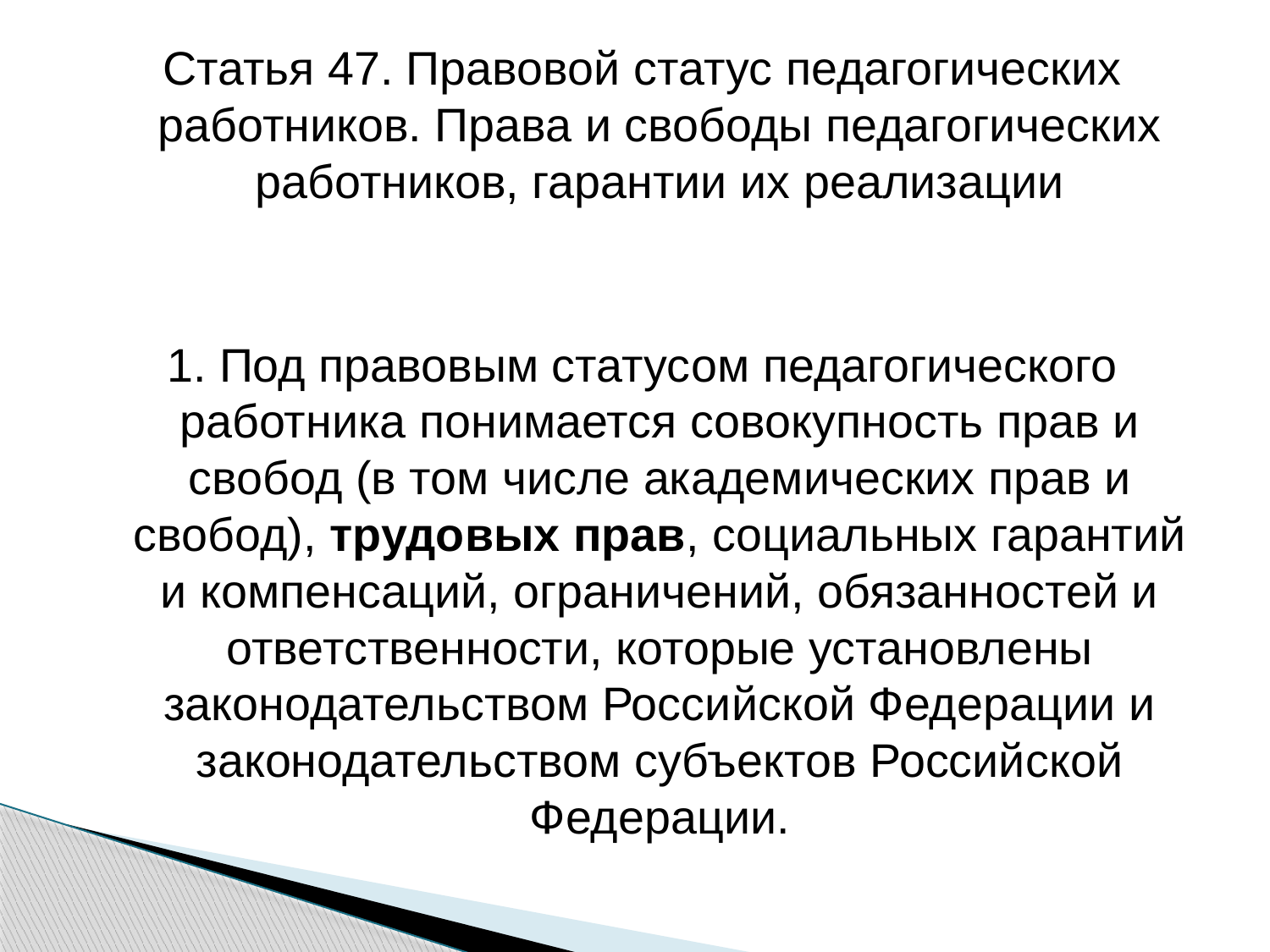

Статья 47. Правовой статус педагогических работников. Права и свободы педагогических работников, гарантии их реализации

1. Под правовым статусом педагогического работника понимается совокупность прав и свобод (в том числе академических прав и свобод), трудовых прав, социальных гарантий и компенсаций, ограничений, обязанностей и ответственности, которые установлены законодательством Российской Федерации и законодательством субъектов Российской Федерации.